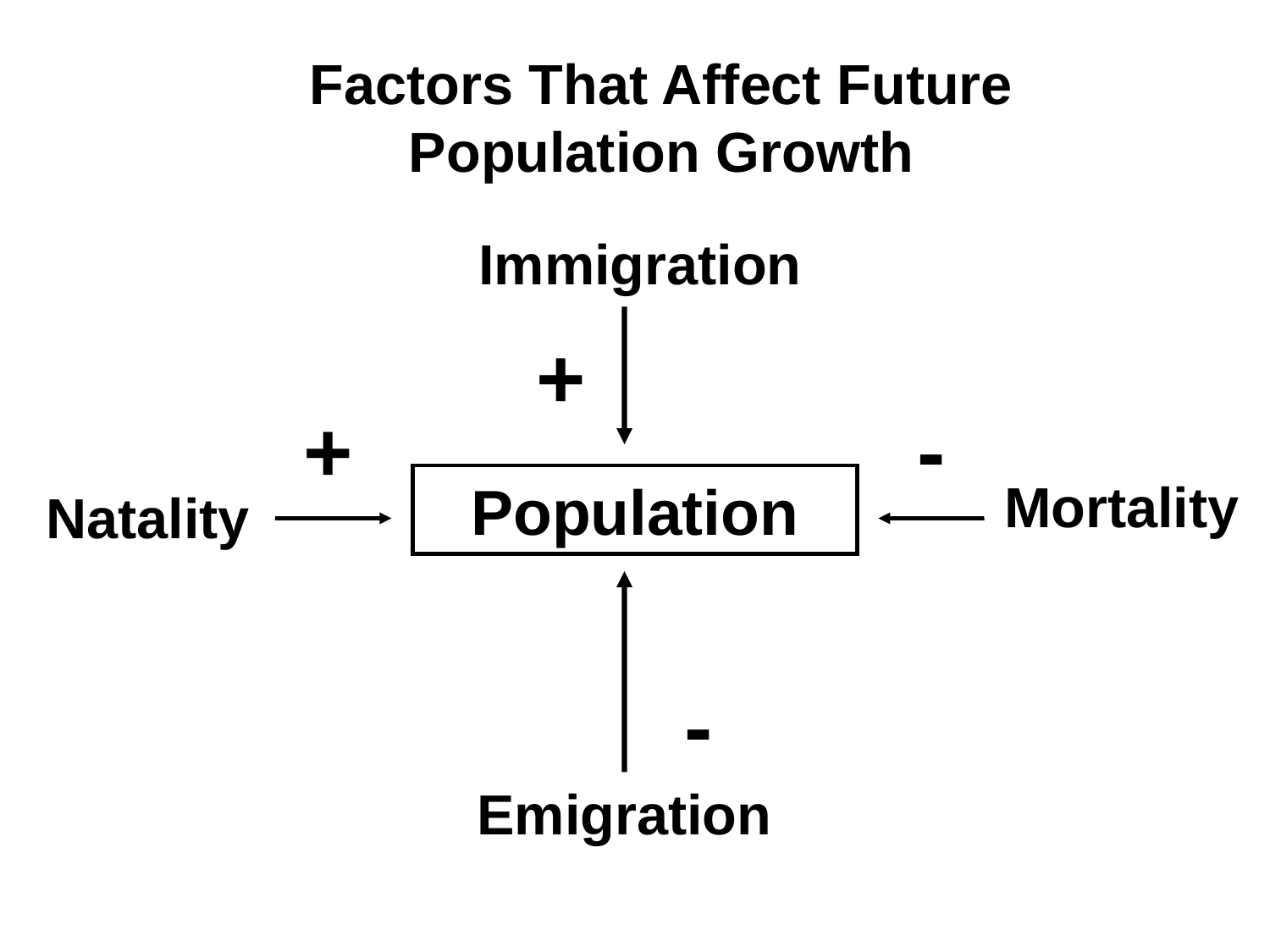

Factors That Affect Future Population Growth
Immigration

+
+
-
Population
Mortality
Natality

-
Emigration